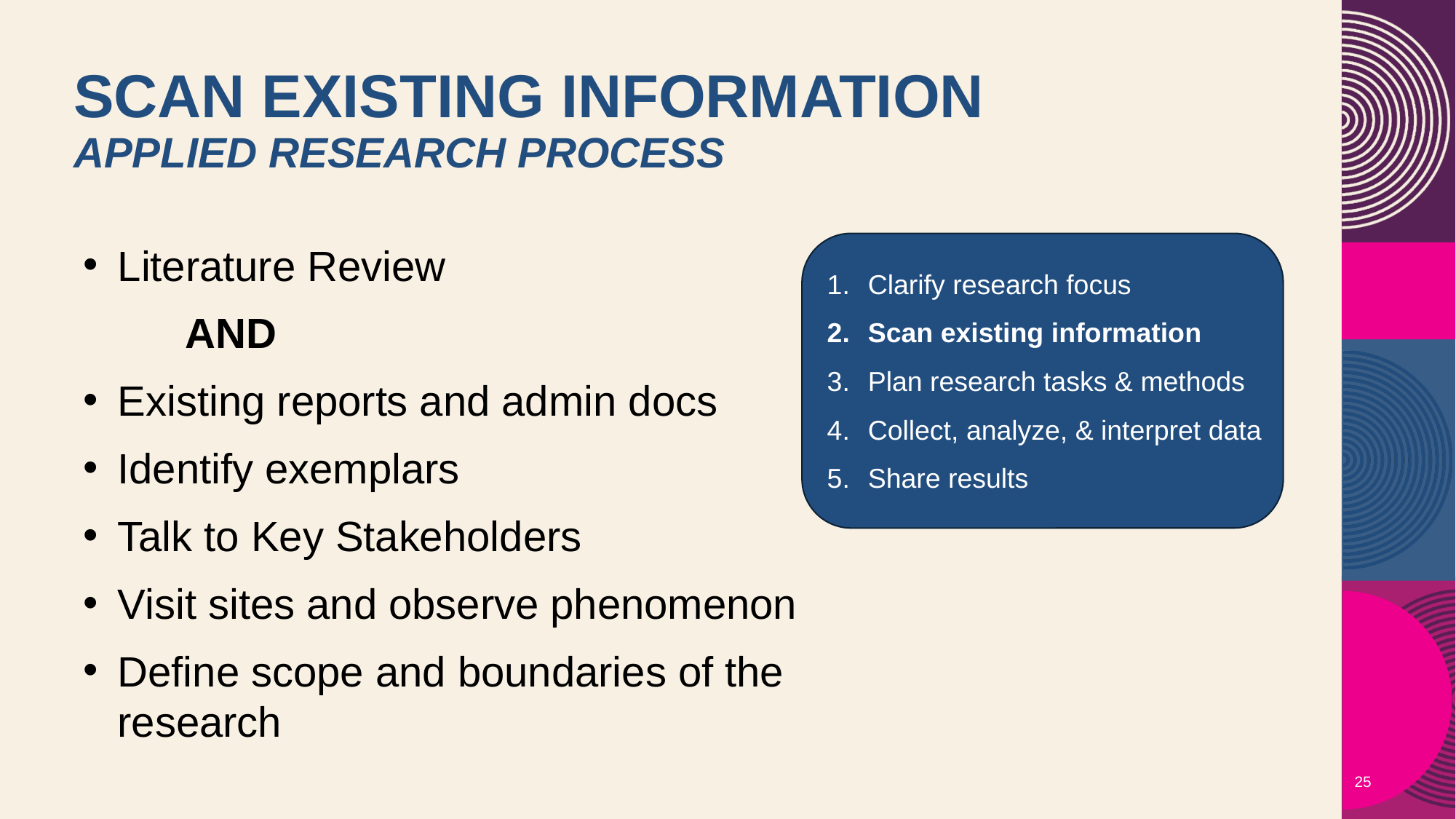

# SCAN EXISTING INFORMATION Applied Research Process
Literature Review
	AND
Existing reports and admin docs
Identify exemplars
Talk to Key Stakeholders
Visit sites and observe phenomenon
Define scope and boundaries of the research

Clarify research focus
Scan existing information
Plan research tasks & methods
Collect, analyze, & interpret data
Share results
25